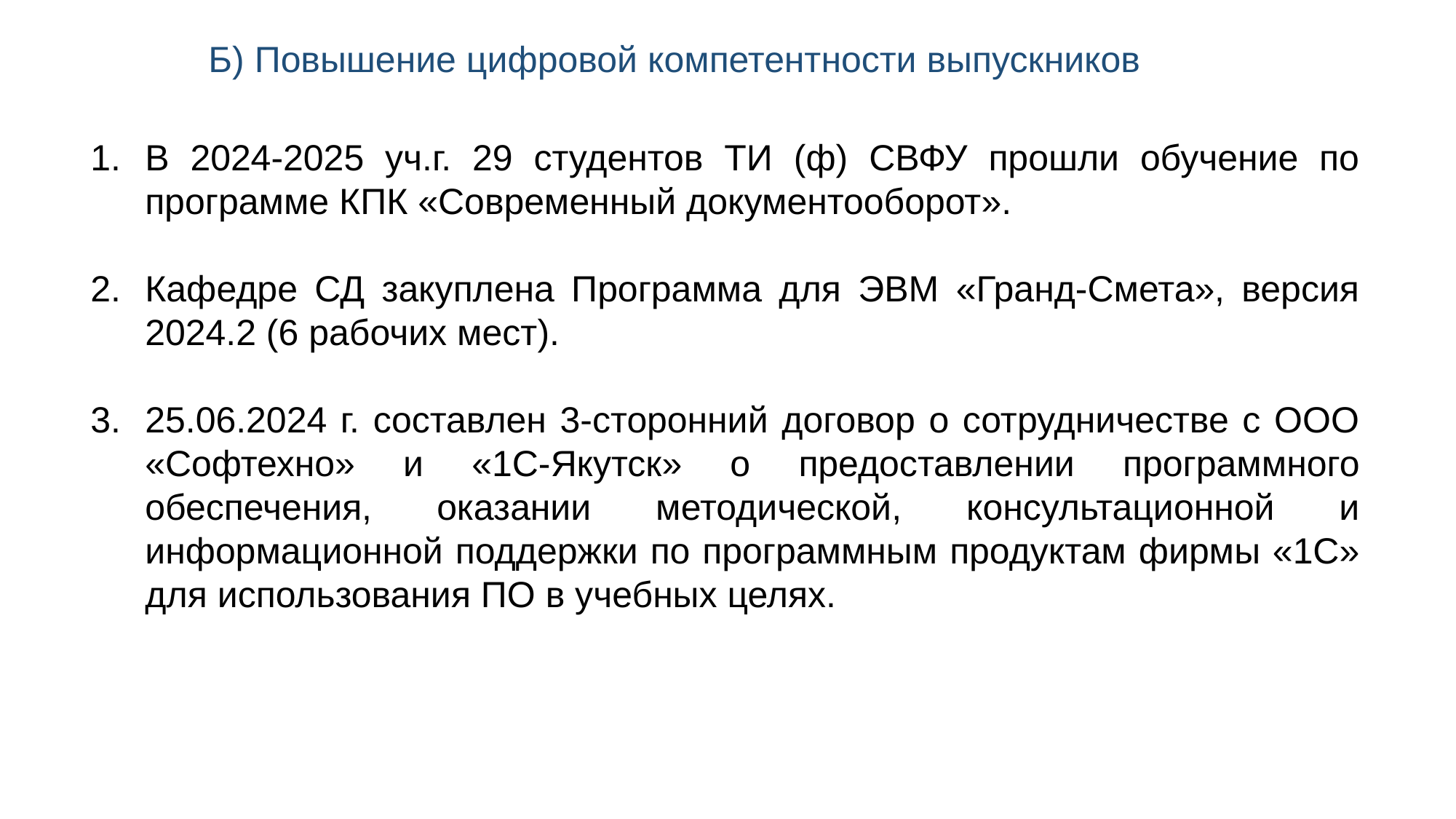

Б) Повышение цифровой компетентности выпускников
В 2024-2025 уч.г. 29 студентов ТИ (ф) СВФУ прошли обучение по программе КПК «Современный документооборот».

Кафедре СД закуплена Программа для ЭВМ «Гранд-Смета», версия 2024.2 (6 рабочих мест).

25.06.2024 г. составлен 3-сторонний договор о сотрудничестве с ООО «Софтехно» и «1С-Якутск» о предоставлении программного обеспечения, оказании методической, консультационной и информационной поддержки по программным продуктам фирмы «1С» для использования ПО в учебных целях.